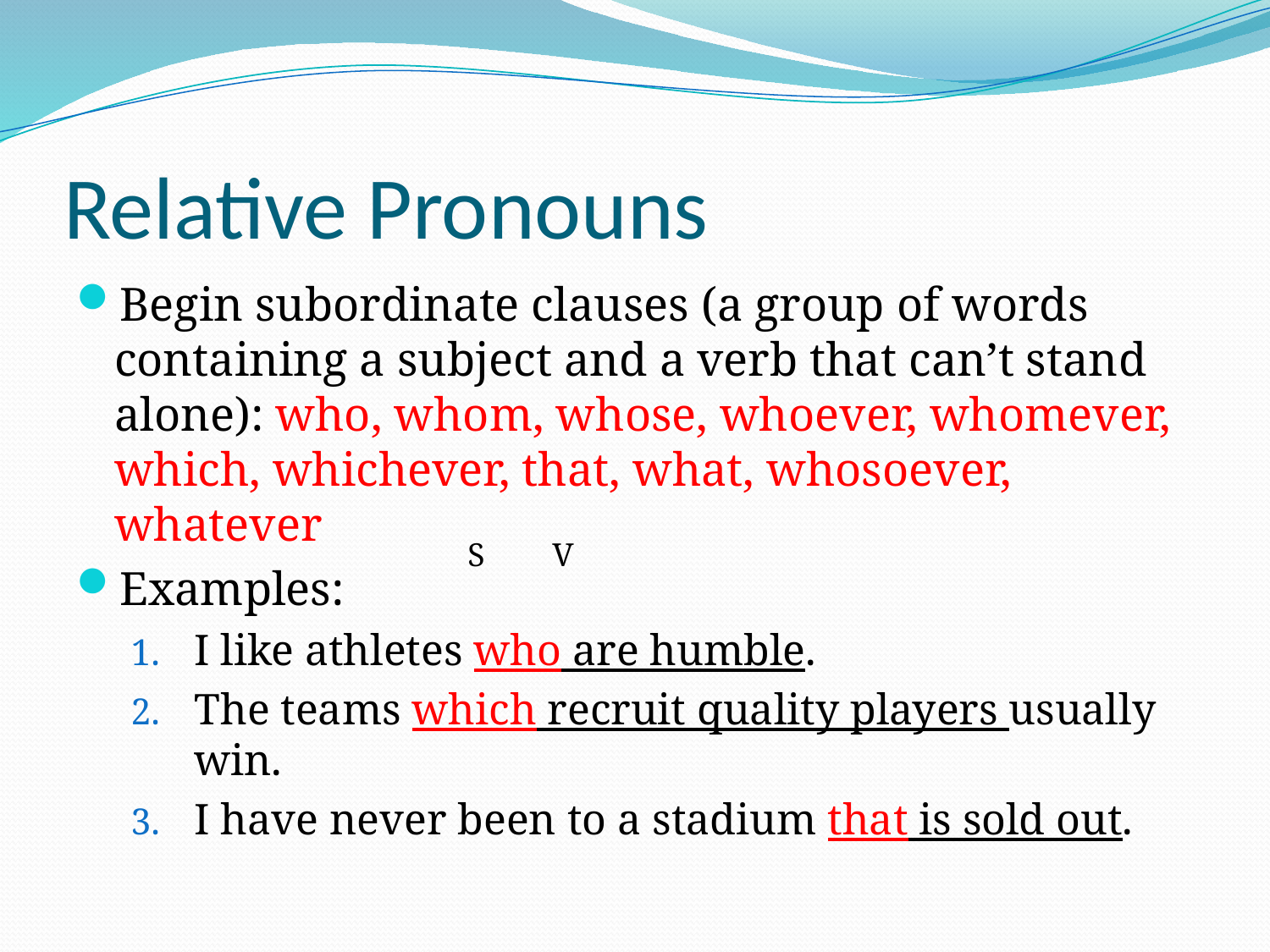

# Relative Pronouns
Begin subordinate clauses (a group of words containing a subject and a verb that can’t stand alone): who, whom, whose, whoever, whomever, which, whichever, that, what, whosoever, whatever
Examples:
I like athletes who are humble.
The teams which recruit quality players usually win.
I have never been to a stadium that is sold out.

S
V